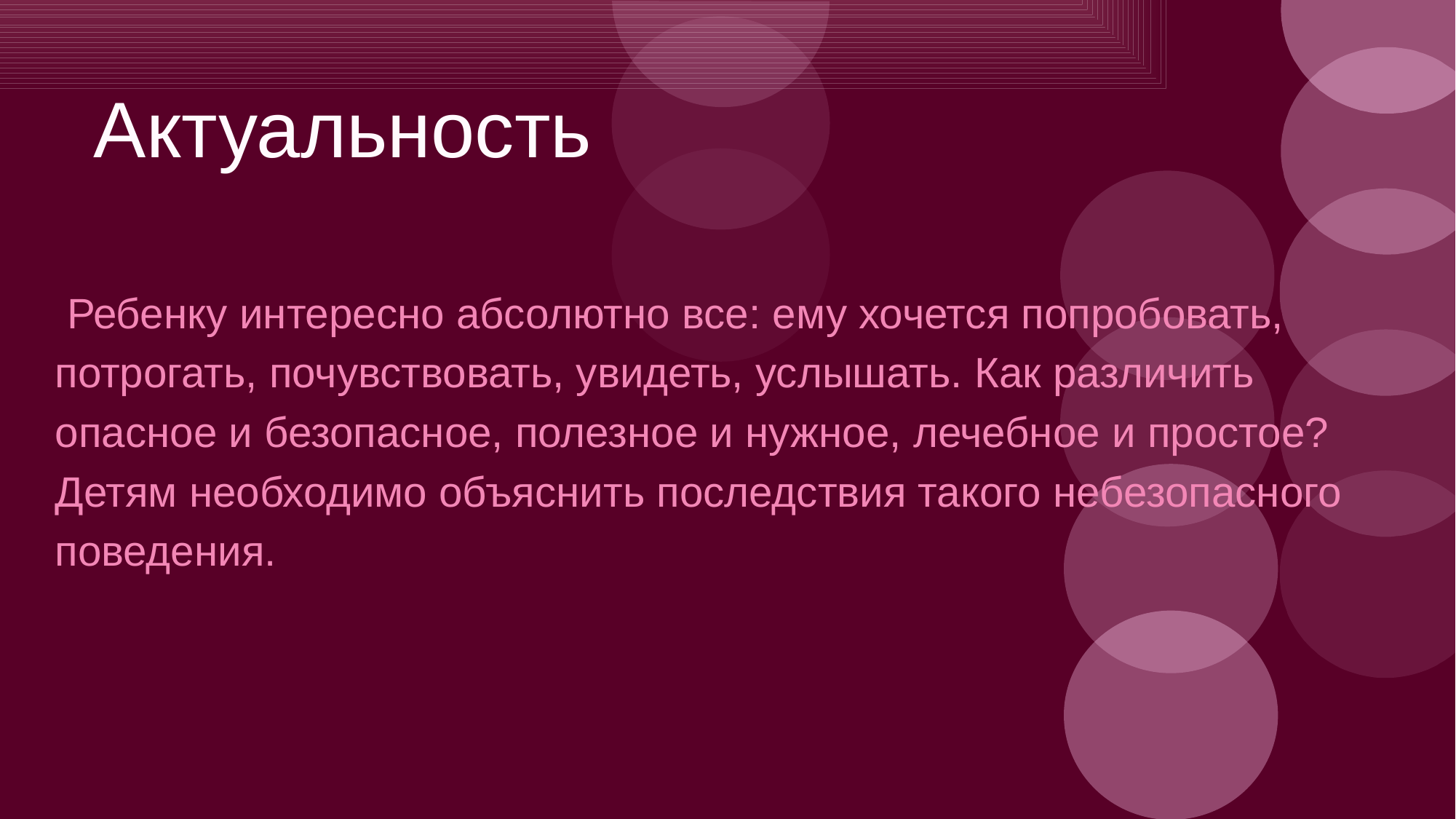

# Актуальность
 Ребенку интересно абсолютно все: ему хочется попробовать,
потрогать, почувствовать, увидеть, услышать. Как различить
опасное и безопасное, полезное и нужное, лечебное и простое?
Детям необходимо объяснить последствия такого небезопасного
поведения.